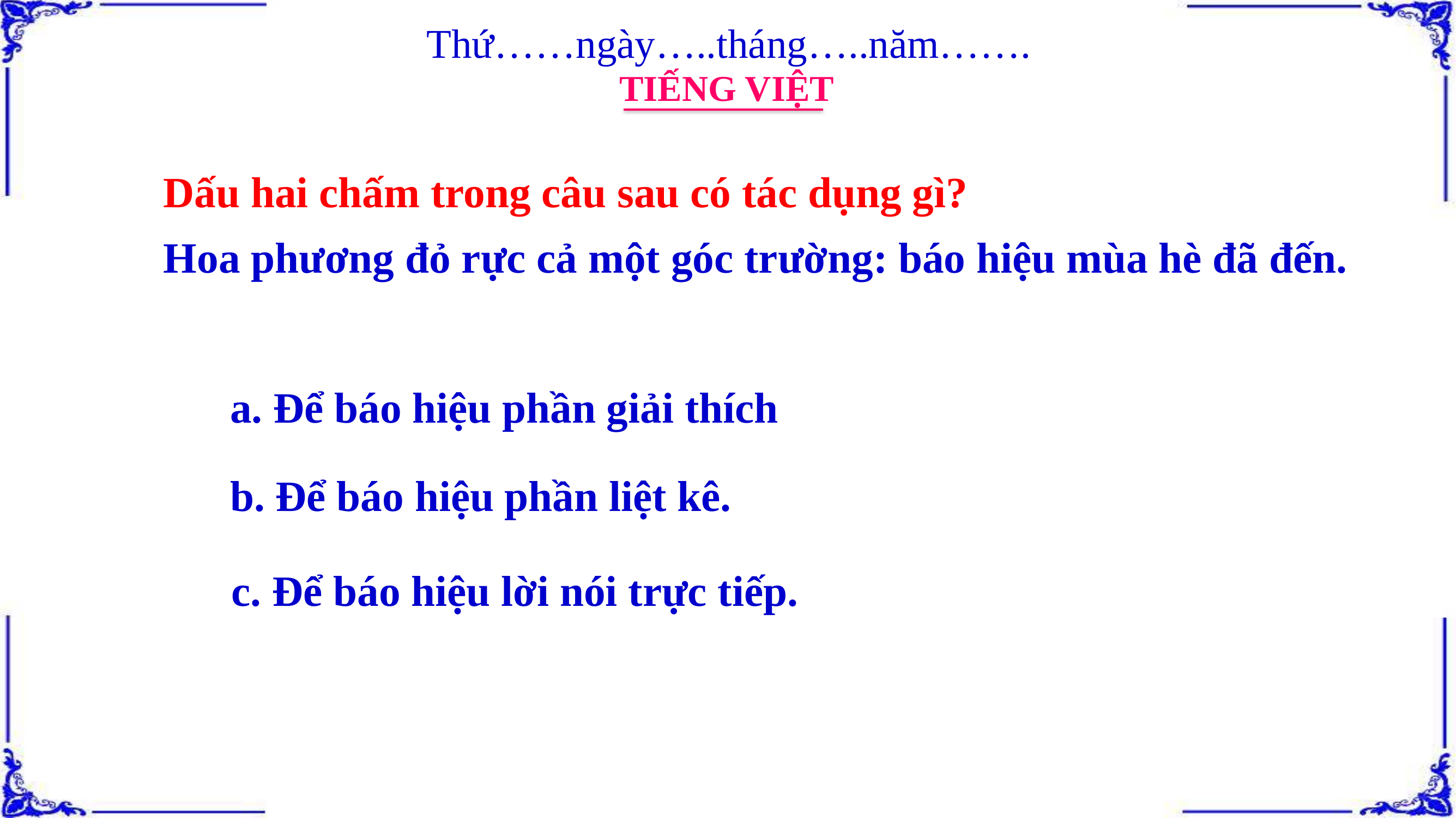

Thứ……ngày…..tháng…..năm…….
TIẾNG VIỆT
Dấu hai chấm trong câu sau có tác dụng gì?
Hoa phương đỏ rực cả một góc trường: báo hiệu mùa hè đã đến.
a. Để báo hiệu phần giải thích
b. Để báo hiệu phần liệt kê.
c. Để báo hiệu lời nói trực tiếp.